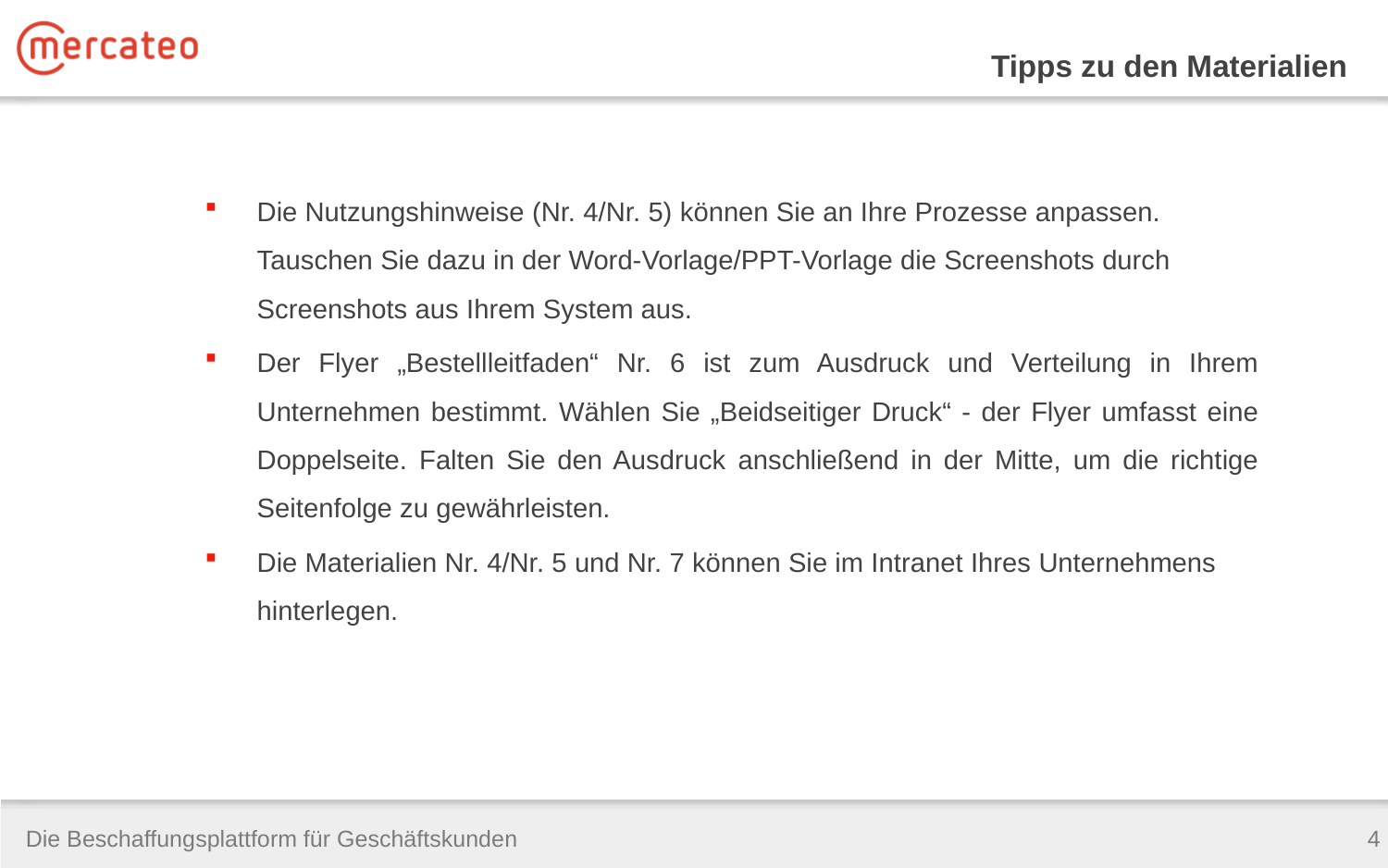

Tipps zu den Materialien
Die Nutzungshinweise (Nr. 4/Nr. 5) können Sie an Ihre Prozesse anpassen. Tauschen Sie dazu in der Word-Vorlage/PPT-Vorlage die Screenshots durch Screenshots aus Ihrem System aus.
Der Flyer „Bestellleitfaden“ Nr. 6 ist zum Ausdruck und Verteilung in Ihrem Unternehmen bestimmt. Wählen Sie „Beidseitiger Druck“ - der Flyer umfasst eine Doppelseite. Falten Sie den Ausdruck anschließend in der Mitte, um die richtige Seitenfolge zu gewährleisten.
Die Materialien Nr. 4/Nr. 5 und Nr. 7 können Sie im Intranet Ihres Unternehmens hinterlegen.